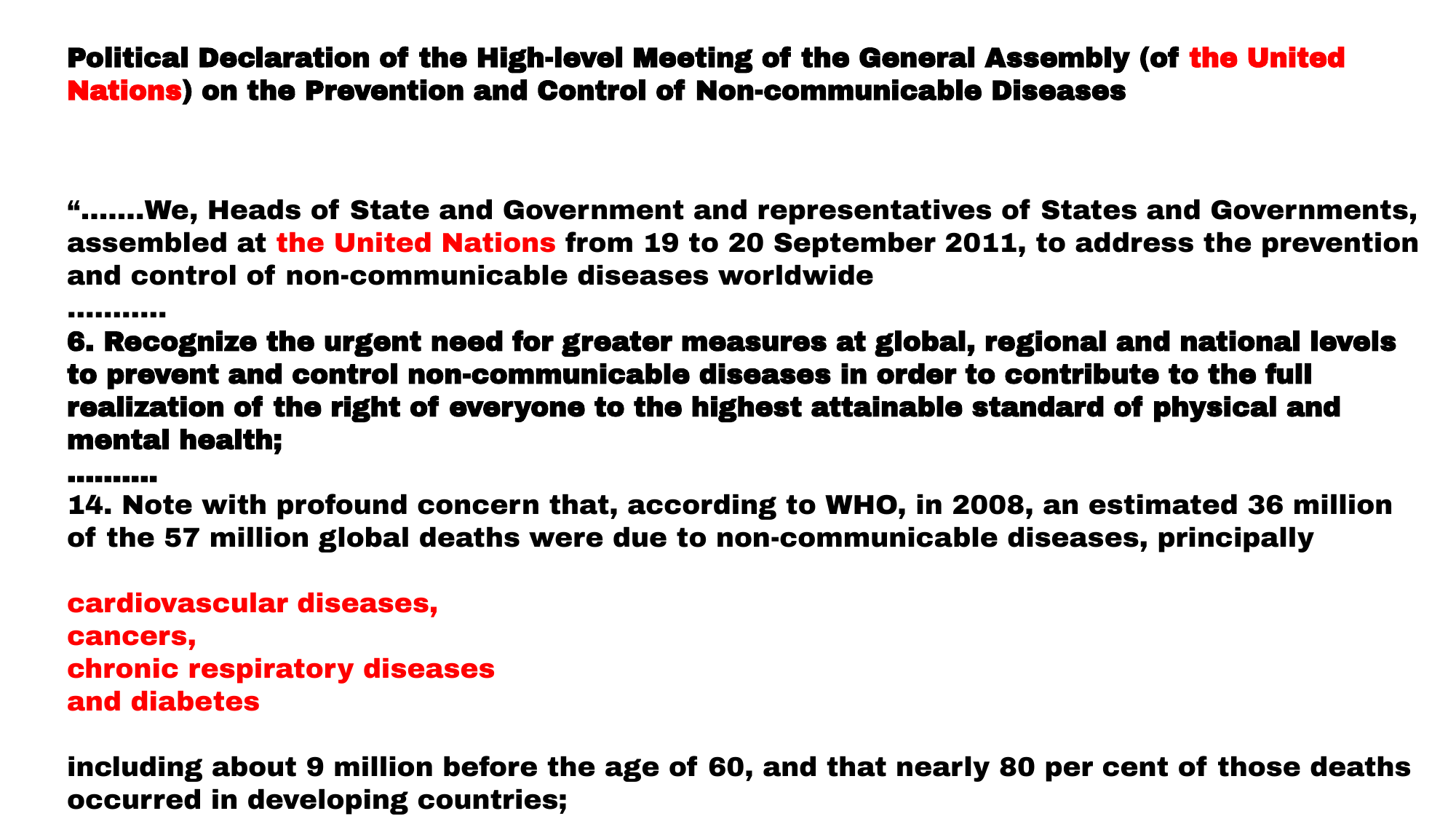

Political Declaration of the High-level Meeting of the General Assembly (of the United Nations) on the Prevention and Control of Non-communicable Diseases

“…….We, Heads of State and Government and representatives of States and Governments, assembled at the United Nations from 19 to 20 September 2011, to address the prevention and control of non-communicable diseases worldwide
………..
6. Recognize the urgent need for greater measures at global, regional and national levels to prevent and control non-communicable diseases in order to contribute to the full realization of the right of everyone to the highest attainable standard of physical and mental health;
……….
14. Note with profound concern that, according to WHO, in 2008, an estimated 36 million of the 57 million global deaths were due to non-communicable diseases, principally

	cardiovascular diseases,
	cancers,
	chronic respiratory diseases
	and diabetes

including about 9 million before the age of 60, and that nearly 80 per cent of those deaths occurred in developing countries;